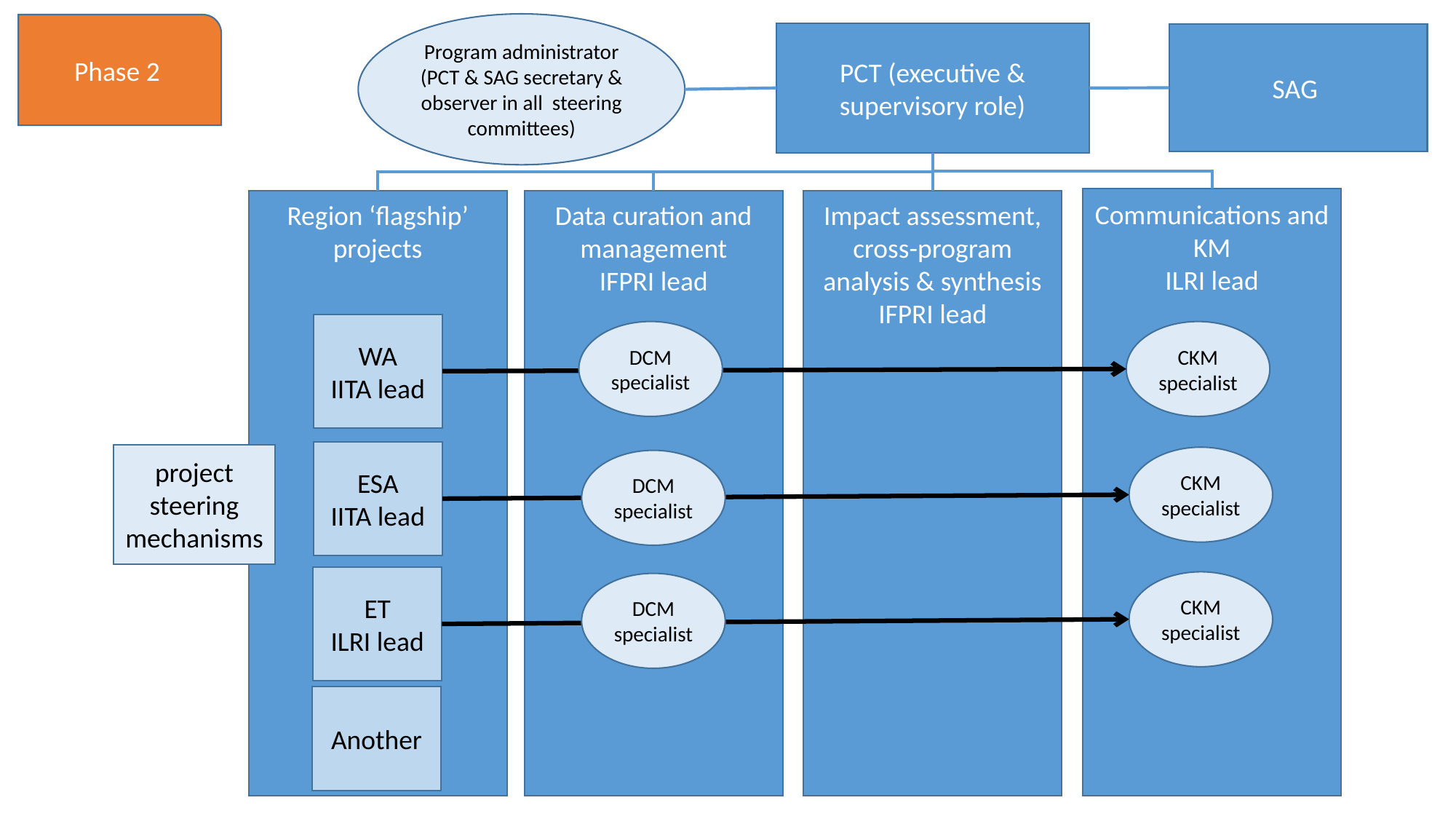

Program administrator (PCT & SAG secretary & observer in all  steering committees)
Phase 2
PCT (executive & supervisory role)
SAG
Communications and KM
ILRI lead

Region ‘flagship’ projects

Data curation and management
IFPRI lead

Impact assessment, cross-program analysis & synthesis
IFPRI lead

WA
IITA lead
DCM specialist
CKM
specialist
ESA
IITA lead
project steering mechanisms
CKM specialist
DCM specialist
ET
ILRI lead
CKM specialist
DCM specialist
Another